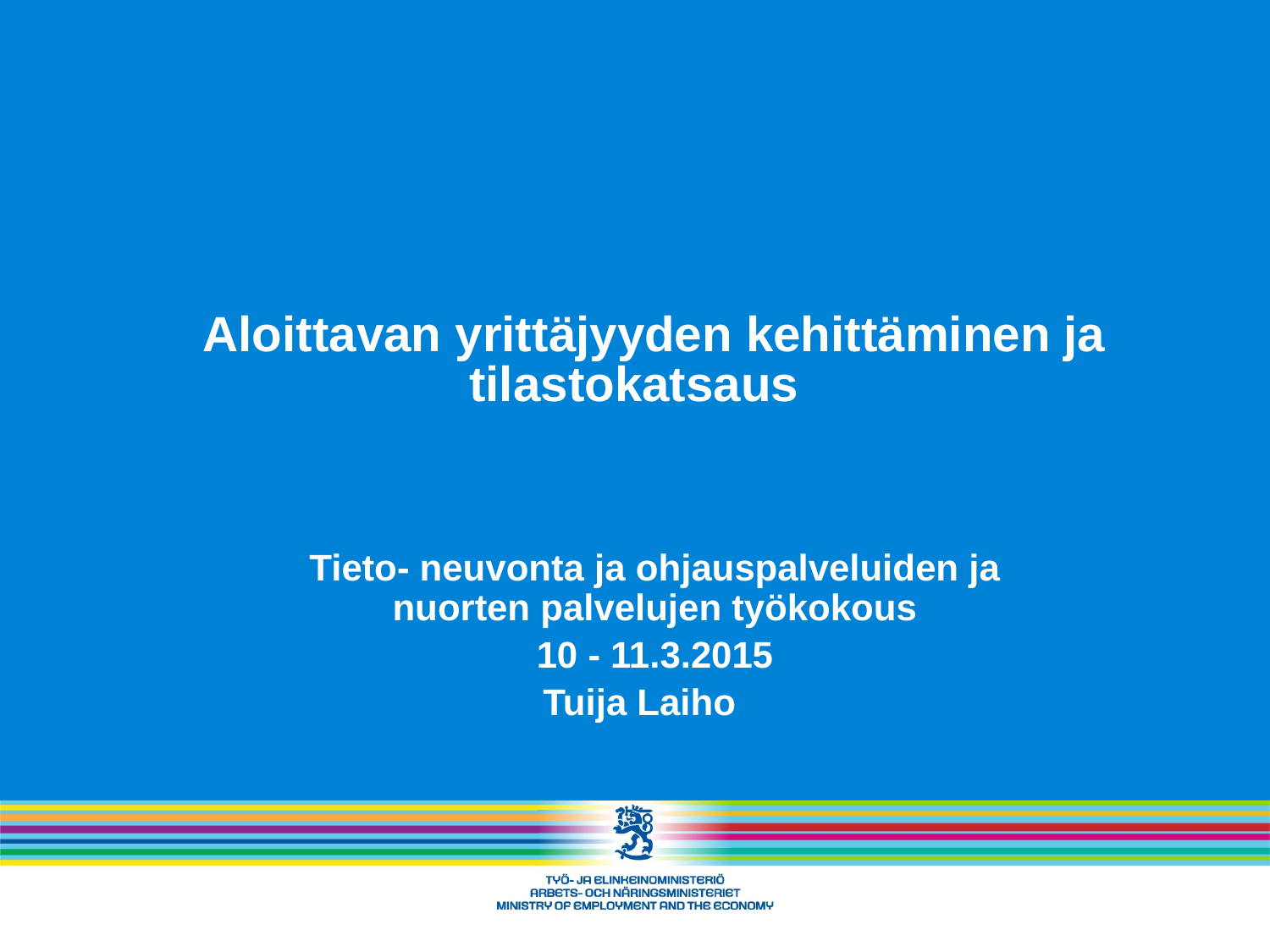

# Aloittavan yrittäjyyden kehittäminen ja tilastokatsaus
Tieto- neuvonta ja ohjauspalveluiden ja nuorten palvelujen työkokous
 10 - 11.3.2015
Tuija Laiho